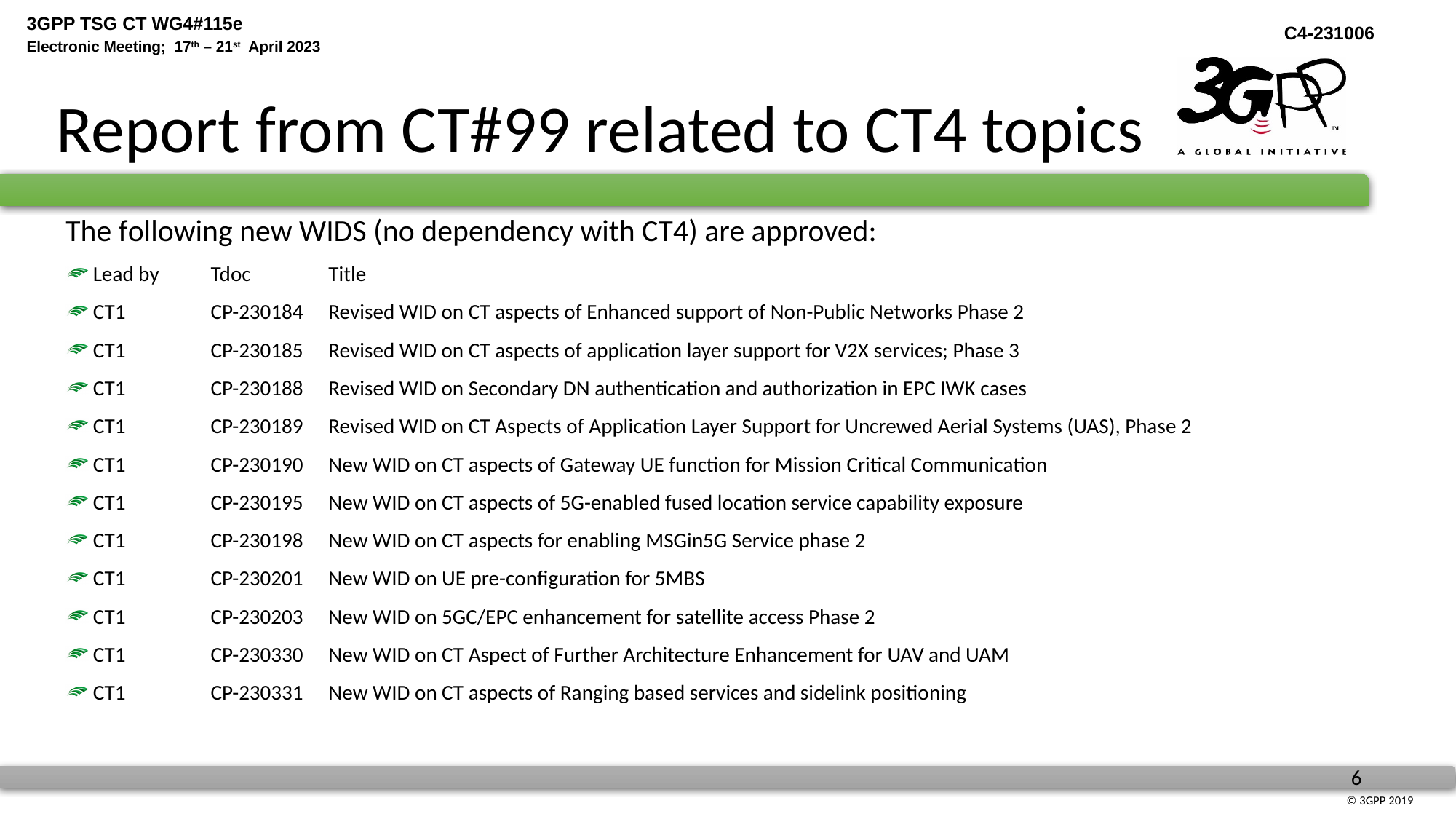

# Report from CT#99 related to CT4 topics
The following new WIDS (no dependency with CT4) are approved:
Lead by	Tdoc	Title
CT1	CP-230184	Revised WID on CT aspects of Enhanced support of Non-Public Networks Phase 2
CT1	CP-230185	Revised WID on CT aspects of application layer support for V2X services; Phase 3
CT1	CP-230188	Revised WID on Secondary DN authentication and authorization in EPC IWK cases
CT1	CP-230189	Revised WID on CT Aspects of Application Layer Support for Uncrewed Aerial Systems (UAS), Phase 2
CT1	CP-230190	New WID on CT aspects of Gateway UE function for Mission Critical Communication
CT1	CP-230195	New WID on CT aspects of 5G-enabled fused location service capability exposure
CT1	CP-230198	New WID on CT aspects for enabling MSGin5G Service phase 2
CT1	CP-230201	New WID on UE pre-configuration for 5MBS
CT1	CP-230203	New WID on 5GC/EPC enhancement for satellite access Phase 2
CT1	CP-230330	New WID on CT Aspect of Further Architecture Enhancement for UAV and UAM
CT1	CP-230331	New WID on CT aspects of Ranging based services and sidelink positioning